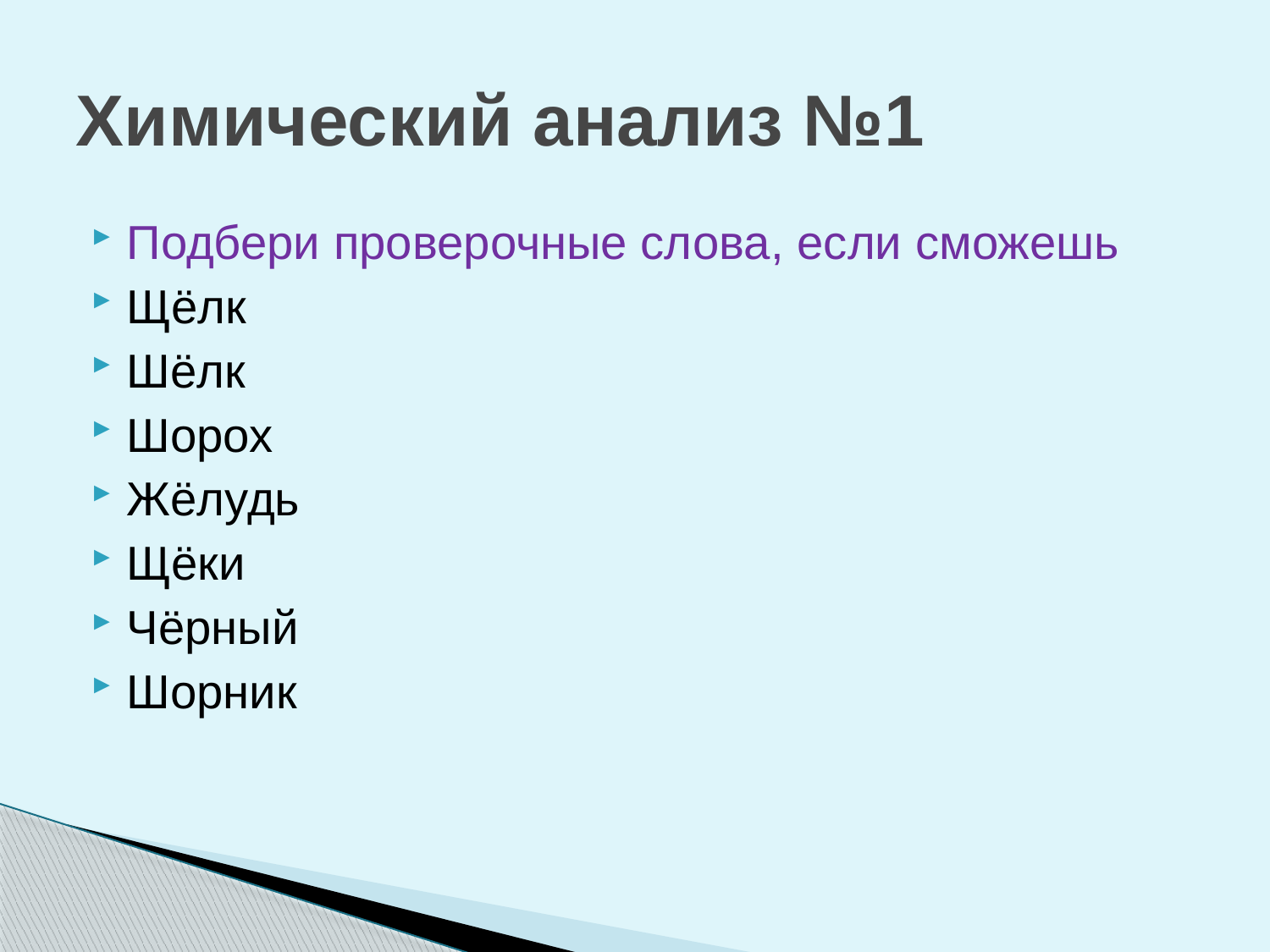

# Химический анализ №1
Подбери проверочные слова, если сможешь
Щёлк
Шёлк
Шорох
Жёлудь
Щёки
Чёрный
Шорник